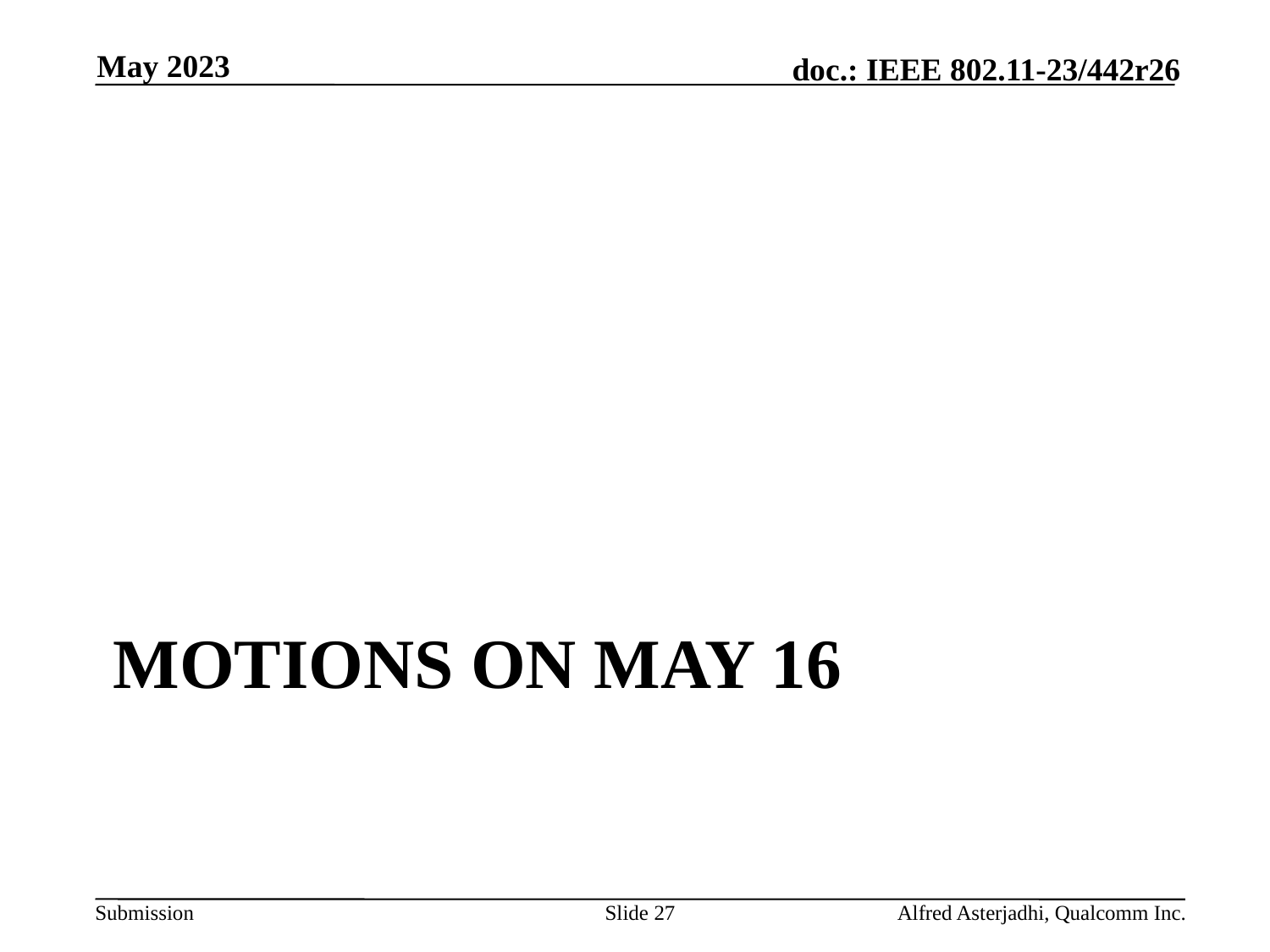

May 2023

# Motions on May 16
Slide 27
Alfred Asterjadhi, Qualcomm Inc.